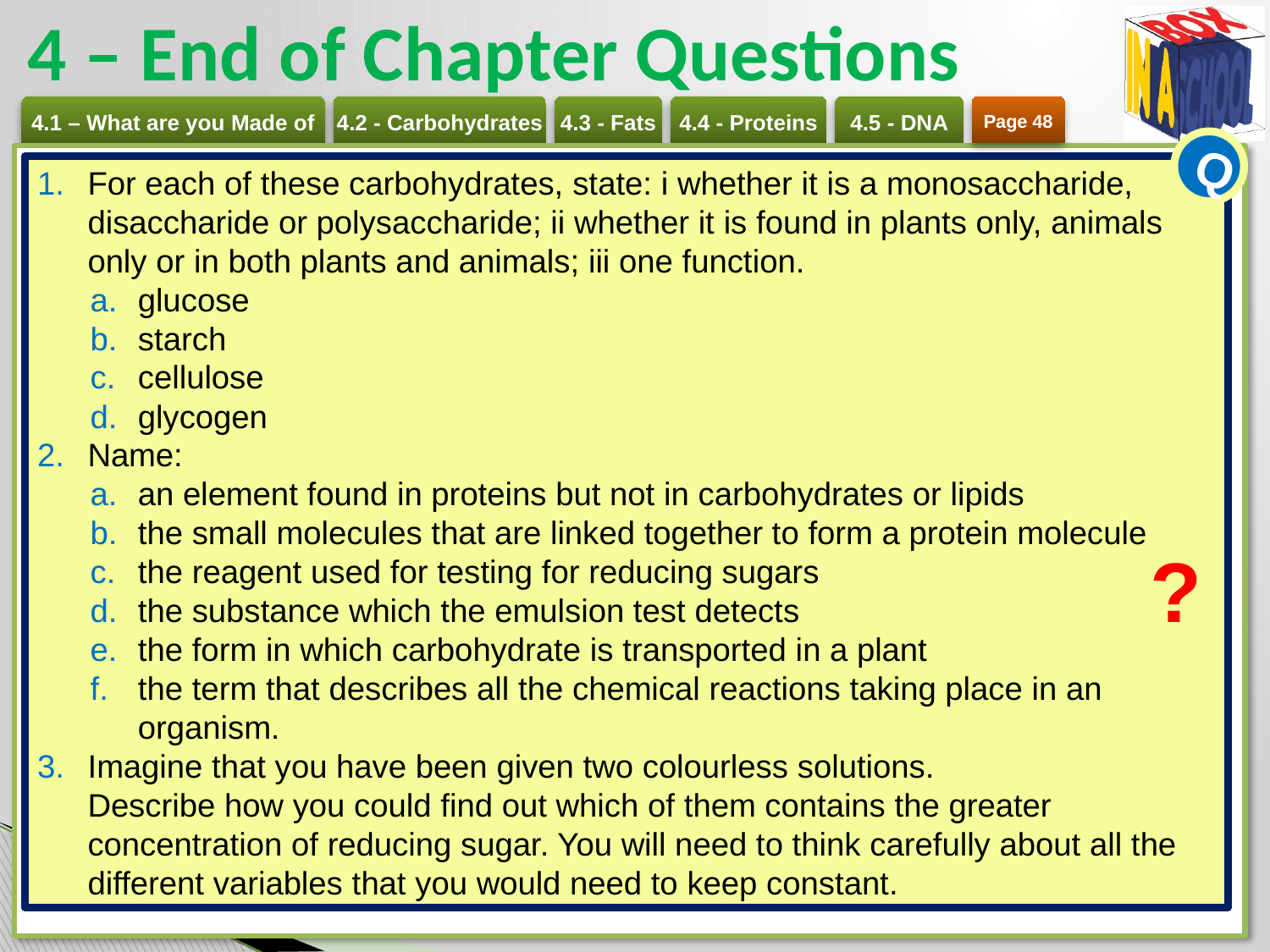

# 4 – End of Chapter Questions
Page 48
Q
For each of these carbohydrates, state: i whether it is a monosaccharide, disaccharide or polysaccharide; ii whether it is found in plants only, animals only or in both plants and animals; iii one function.
glucose
starch
cellulose
glycogen
Name:
an element found in proteins but not in carbohydrates or lipids
the small molecules that are linked together to form a protein molecule
the reagent used for testing for reducing sugars
the substance which the emulsion test detects
the form in which carbohydrate is transported in a plant
the term that describes all the chemical reactions taking place in an organism.
Imagine that you have been given two colourless solutions.
Describe how you could find out which of them contains the greater concentration of reducing sugar. You will need to think carefully about all the different variables that you would need to keep constant.
?